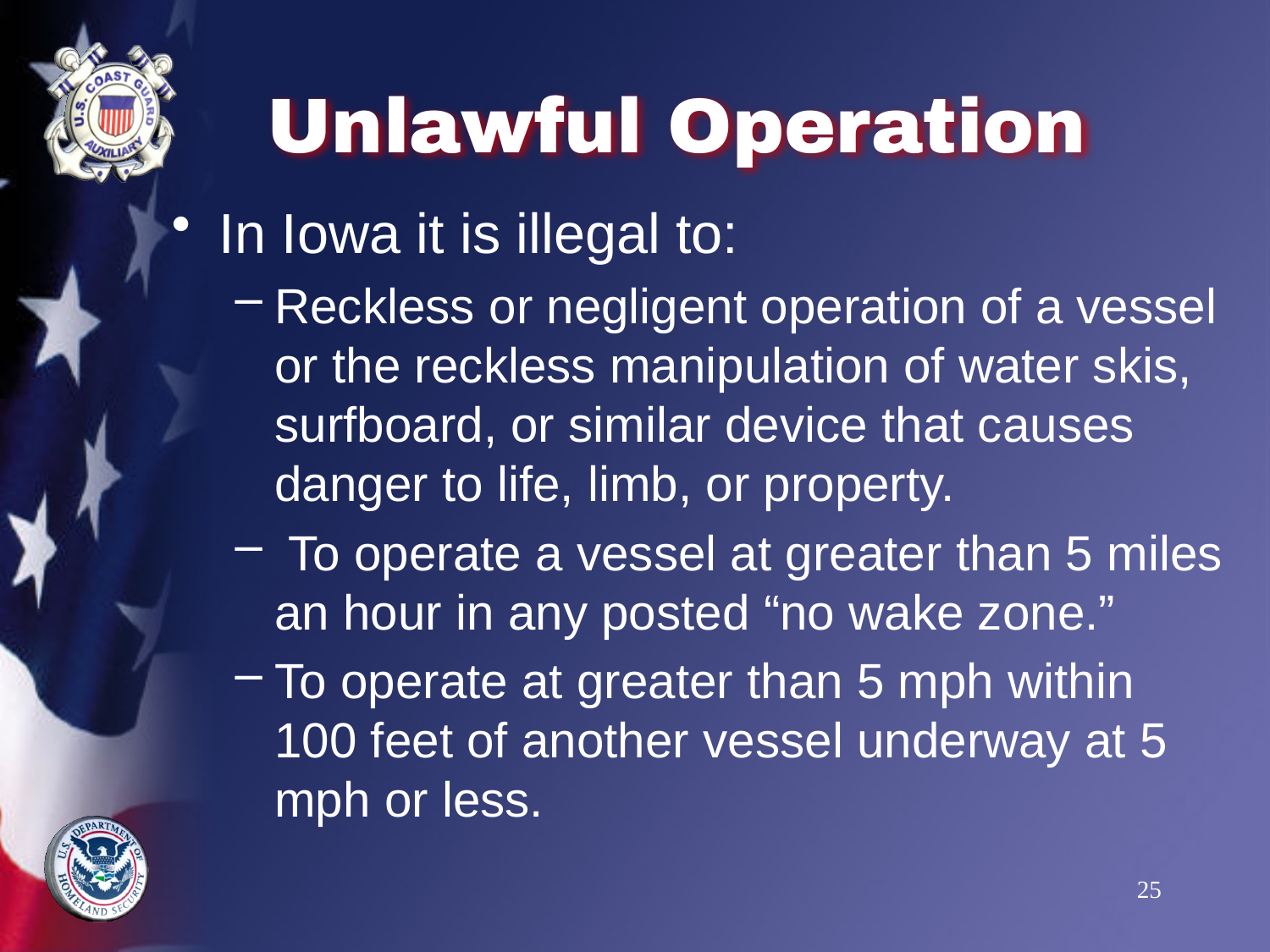

# Unlawful Operation
In Iowa it is illegal to:
Reckless or negligent operation of a vessel or the reckless manipulation of water skis, surfboard, or similar device that causes danger to life, limb, or property.
 To operate a vessel at greater than 5 miles an hour in any posted “no wake zone.”
To operate at greater than 5 mph within 100 feet of another vessel underway at 5 mph or less.
25